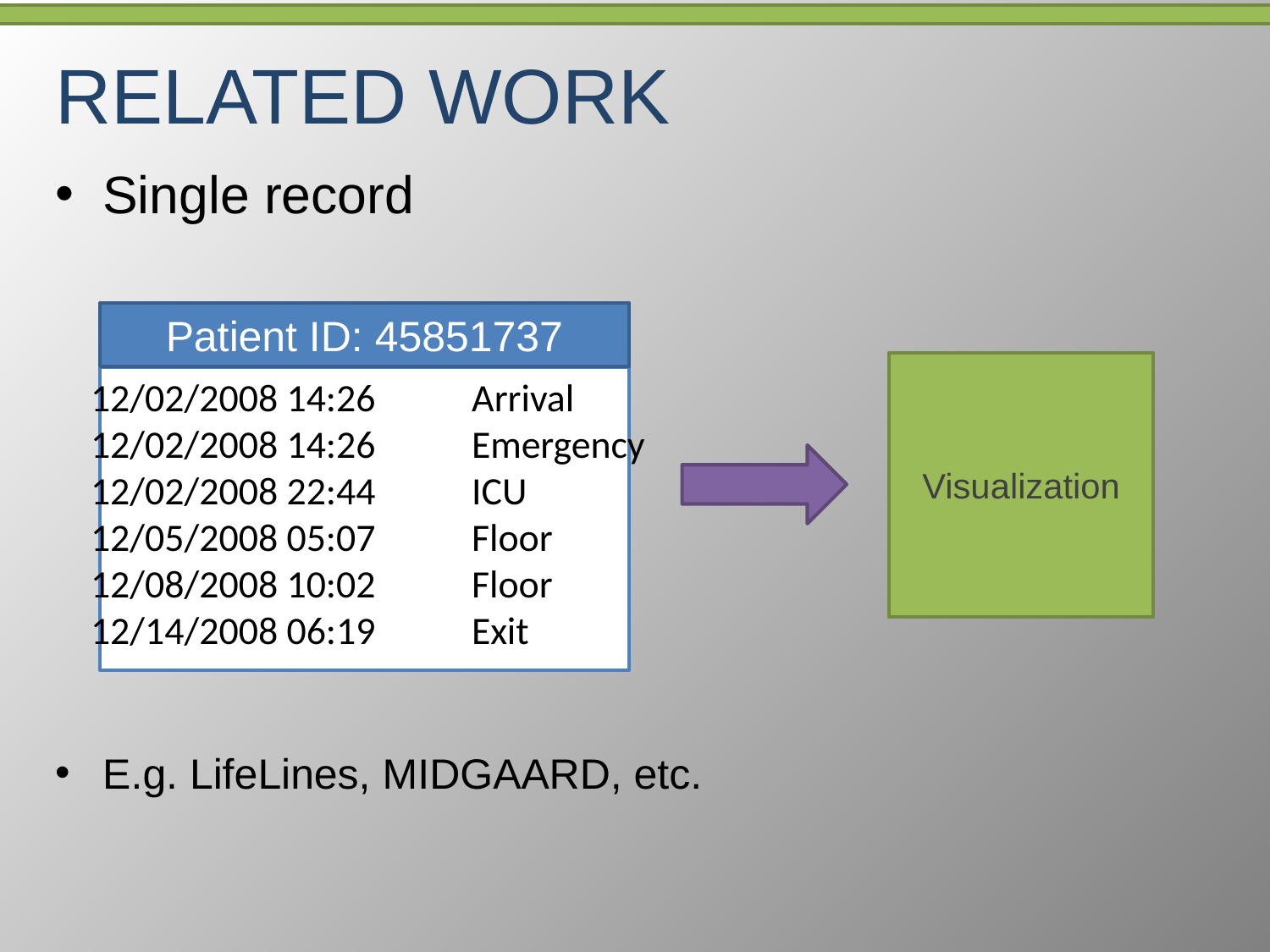

# Related work
Single record
Patient ID: 45851737

12/02/2008 14:26	Arrival
12/02/2008 14:26	Emergency
12/02/2008 22:44	ICU
12/05/2008 05:07	Floor
12/08/2008 10:02	Floor
12/14/2008 06:19	Exit

Visualization

E.g. LifeLines, MIDGAARD, etc.